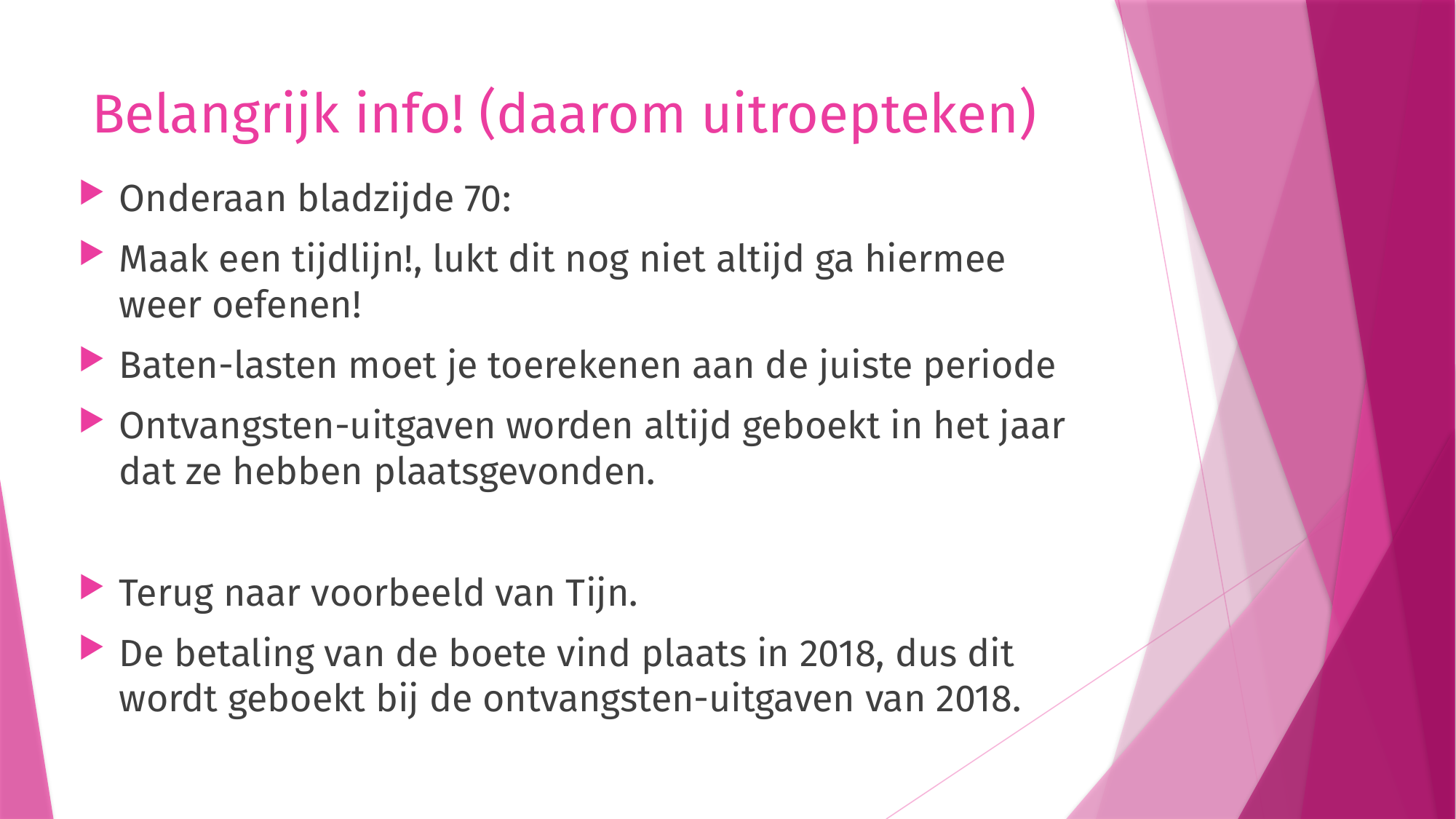

# Belangrijk info! (daarom uitroepteken)
Onderaan bladzijde 70:
Maak een tijdlijn!, lukt dit nog niet altijd ga hiermee weer oefenen!
Baten-lasten moet je toerekenen aan de juiste periode
Ontvangsten-uitgaven worden altijd geboekt in het jaar dat ze hebben plaatsgevonden.

Terug naar voorbeeld van Tijn.
De betaling van de boete vind plaats in 2018, dus dit wordt geboekt bij de ontvangsten-uitgaven van 2018.